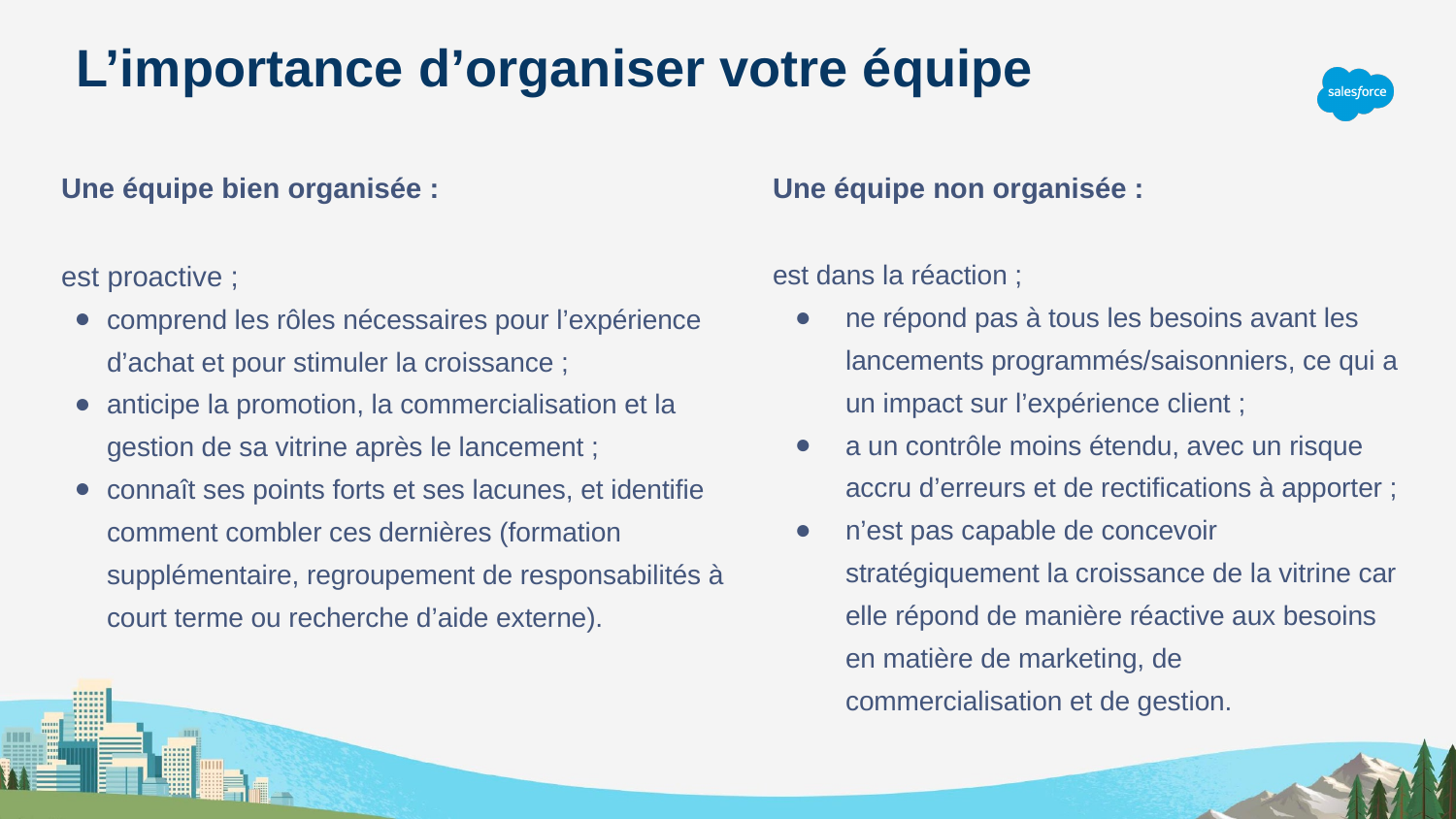

L’importance d’organiser votre équipe
Une équipe bien organisée :

est proactive ;
comprend les rôles nécessaires pour l’expérience d’achat et pour stimuler la croissance ;
anticipe la promotion, la commercialisation et la gestion de sa vitrine après le lancement ;
connaît ses points forts et ses lacunes, et identifie comment combler ces dernières (formation supplémentaire, regroupement de responsabilités à court terme ou recherche d’aide externe).
Une équipe non organisée :

est dans la réaction ;
ne répond pas à tous les besoins avant les lancements programmés/saisonniers, ce qui a un impact sur l’expérience client ;
a un contrôle moins étendu, avec un risque accru d’erreurs et de rectifications à apporter ;
n’est pas capable de concevoir stratégiquement la croissance de la vitrine car elle répond de manière réactive aux besoins en matière de marketing, de commercialisation et de gestion.